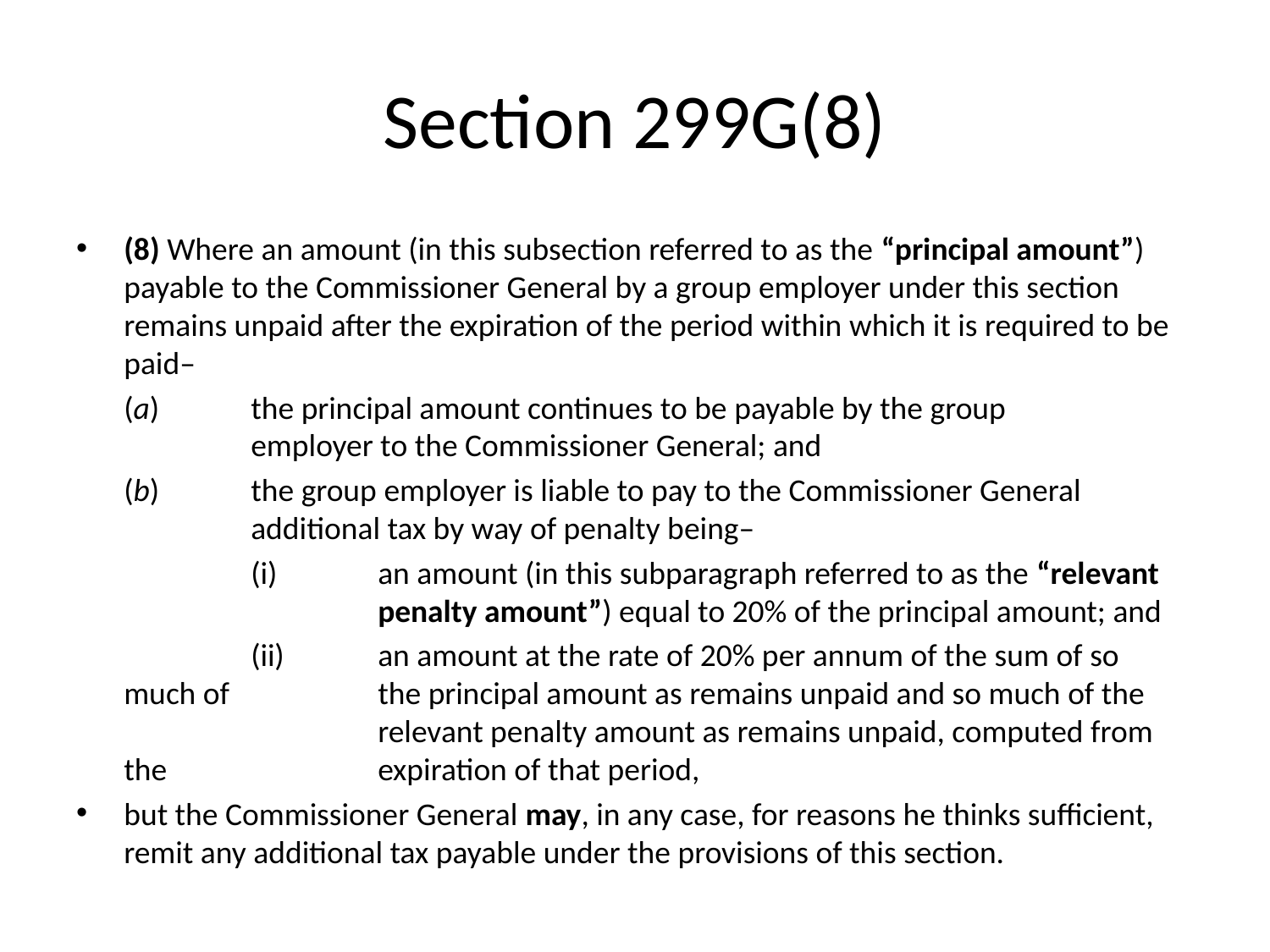

# Section 299G(8)
(8) Where an amount (in this subsection referred to as the “principal amount”) payable to the Commissioner General by a group employer under this section remains unpaid after the expiration of the period within which it is required to be paid–
	(a)	the principal amount continues to be payable by the group 		employer to the Commissioner General; and
	(b)	the group employer is liable to pay to the Commissioner General 		additional tax by way of penalty being–
		(i)	an amount (in this subparagraph referred to as the “relevant 		penalty amount”) equal to 20% of the principal amount; and
		(ii)	an amount at the rate of 20% per annum of the sum of so much of 		the principal amount as remains unpaid and so much of the 		relevant penalty amount as remains unpaid, computed from the 		expiration of that period,
but the Commissioner General may, in any case, for reasons he thinks sufficient, remit any additional tax payable under the provisions of this section.